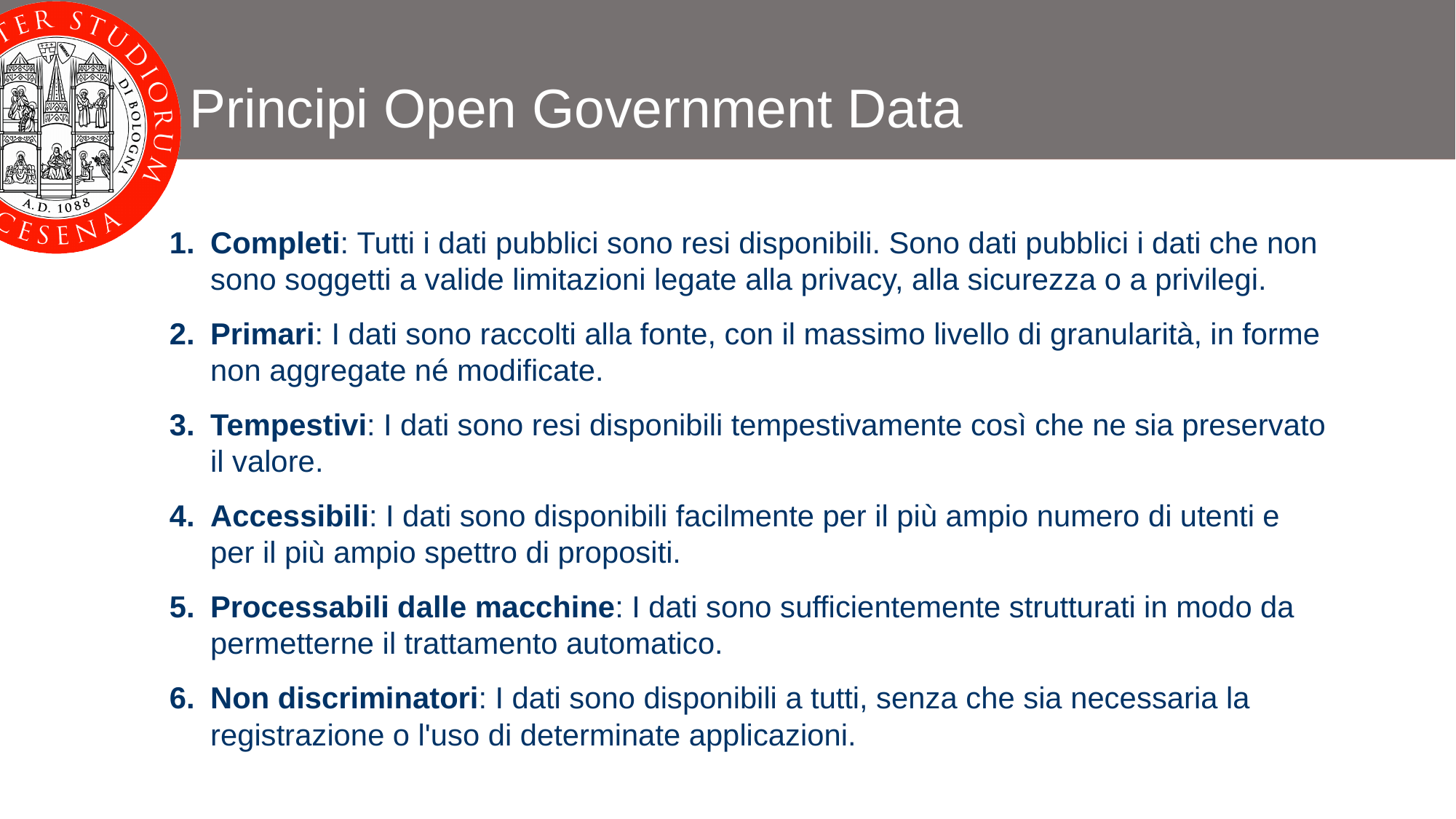

# Principi Open Government Data
Completi: Tutti i dati pubblici sono resi disponibili. Sono dati pubblici i dati che non sono soggetti a valide limitazioni legate alla privacy, alla sicurezza o a privilegi.
Primari: I dati sono raccolti alla fonte, con il massimo livello di granularità, in forme non aggregate né modificate.
Tempestivi: I dati sono resi disponibili tempestivamente così che ne sia preservato il valore.
Accessibili: I dati sono disponibili facilmente per il più ampio numero di utenti e per il più ampio spettro di propositi.
Processabili dalle macchine: I dati sono sufficientemente strutturati in modo da permetterne il trattamento automatico.
Non discriminatori: I dati sono disponibili a tutti, senza che sia necessaria la registrazione o l'uso di determinate applicazioni.